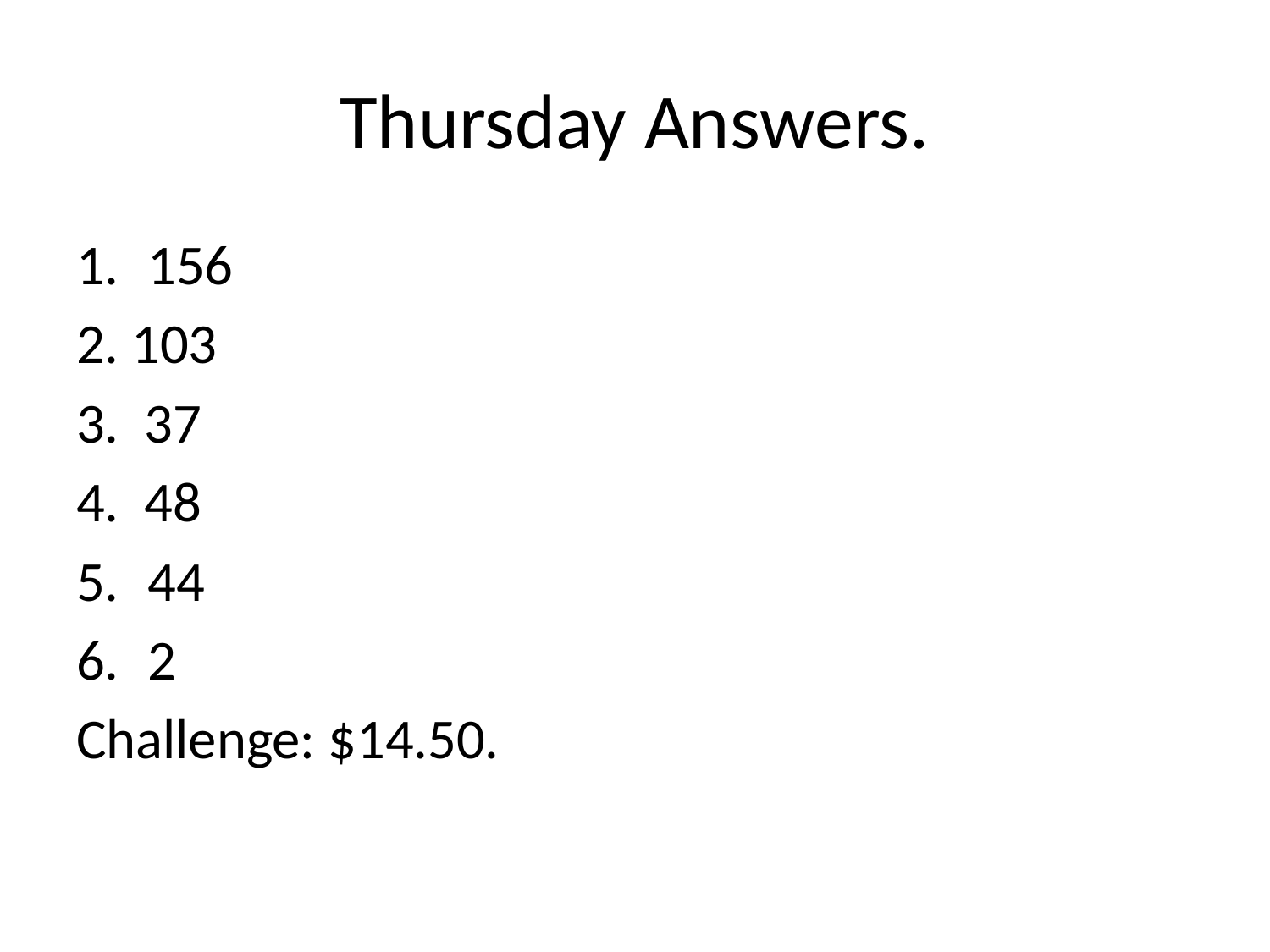

# Thursday Answers.
156
2. 103
3.  37
4.  48
44
2
Challenge: $14.50.